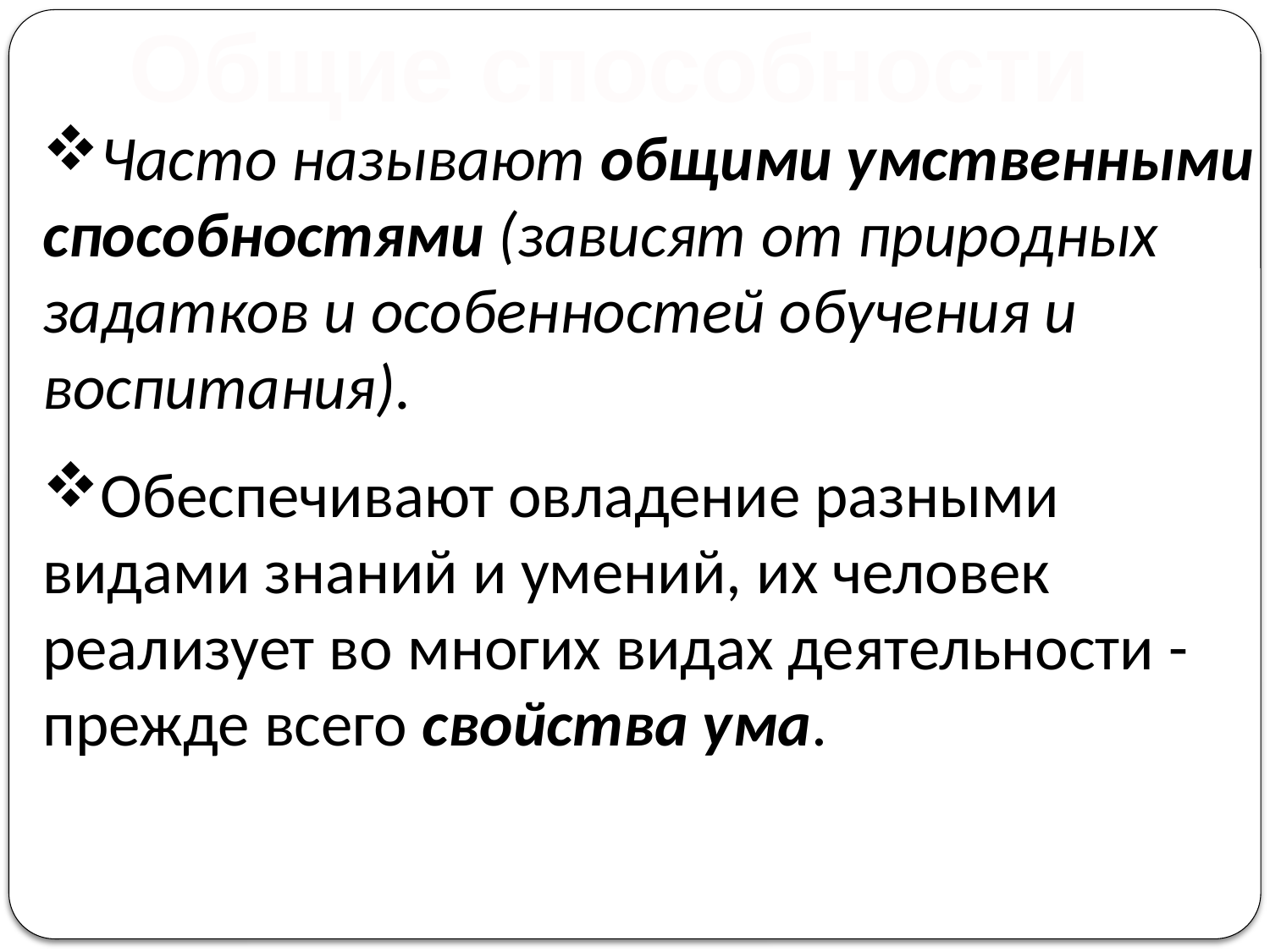

Общие способности
Часто называют общими умственными способностями (зависят от природных задатков и особенностей обучения и воспитания).
Обеспечивают овладение разными видами знаний и умений, их человек реализует во многих видах деятельности - прежде всего свойства ума.